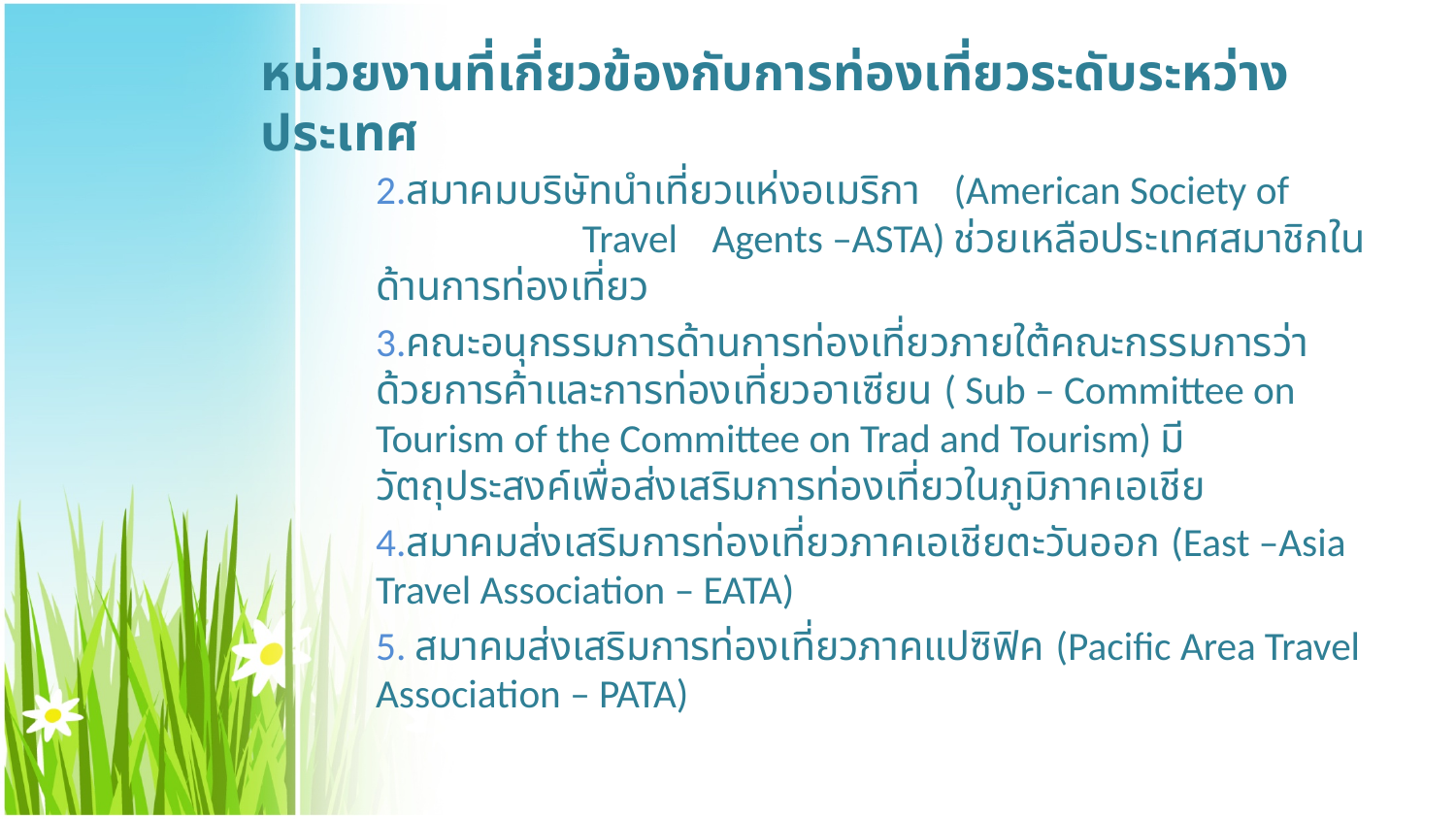

# หน่วยงานที่เกี่ยวข้องกับการท่องเที่ยวระดับระหว่างประเทศ
2.สมาคมบริษัทนำเที่ยวแห่งอเมริกา   (American Society of                                Travel 	Agents –ASTA) ช่วยเหลือประเทศสมาชิกในด้านการท่องเที่ยว
3.คณะอนุกรรมการด้านการท่องเที่ยวภายใต้คณะกรรมการว่าด้วยการค้าและการท่องเที่ยวอาเซียน ( Sub – Committee on Tourism of the Committee on Trad and Tourism) มีวัตถุประสงค์เพื่อส่งเสริมการท่องเที่ยวในภูมิภาคเอเชีย
4.สมาคมส่งเสริมการท่องเที่ยวภาคเอเชียตะวันออก (East –Asia Travel Association – EATA)
5. สมาคมส่งเสริมการท่องเที่ยวภาคแปซิฟิค (Pacific Area Travel Association – PATA)